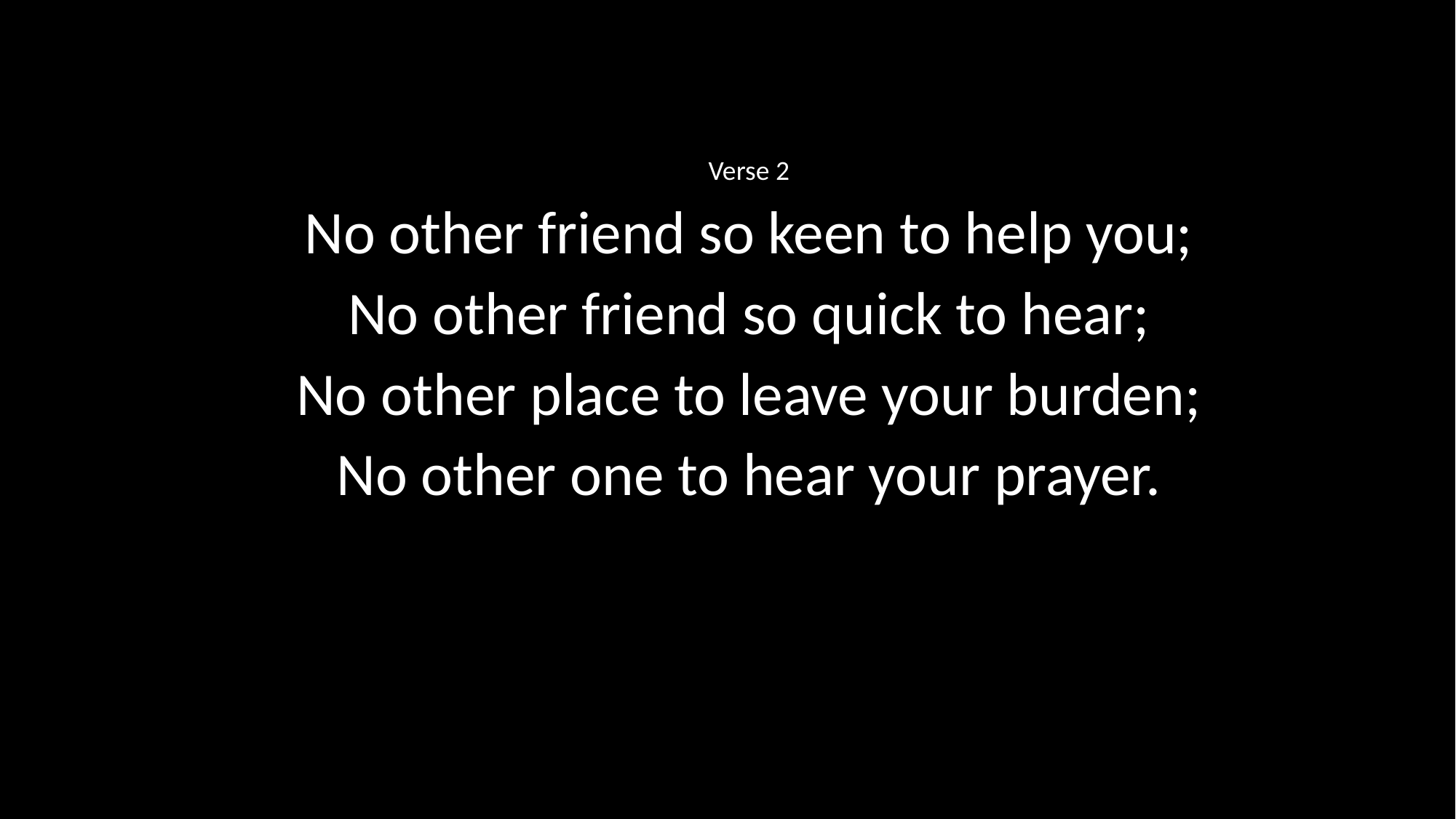

Verse 2
No other friend so keen to help you;
No other friend so quick to hear;
No other place to leave your burden;
No other one to hear your prayer.